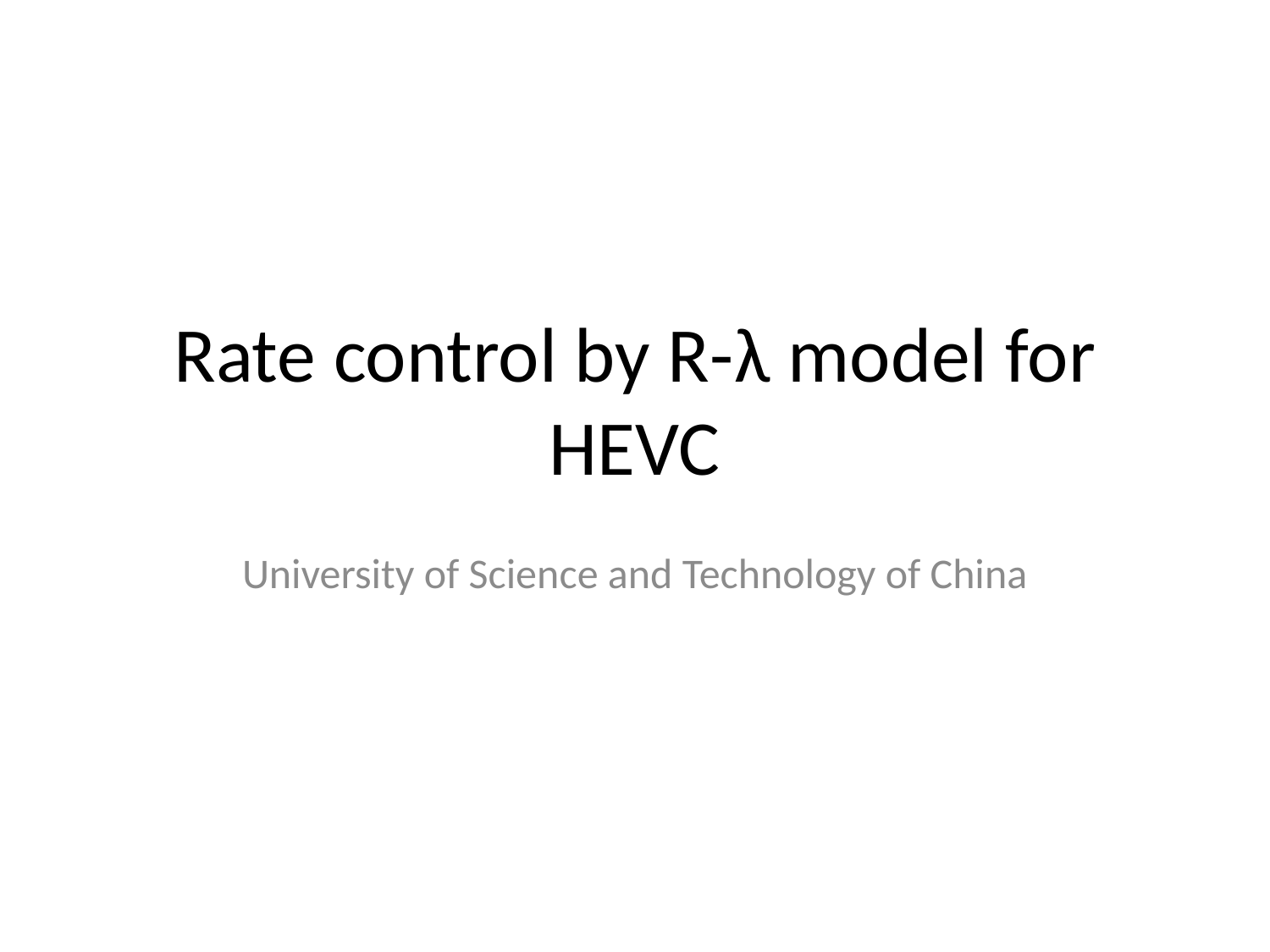

# Rate control by R-λ model for HEVC
University of Science and Technology of China